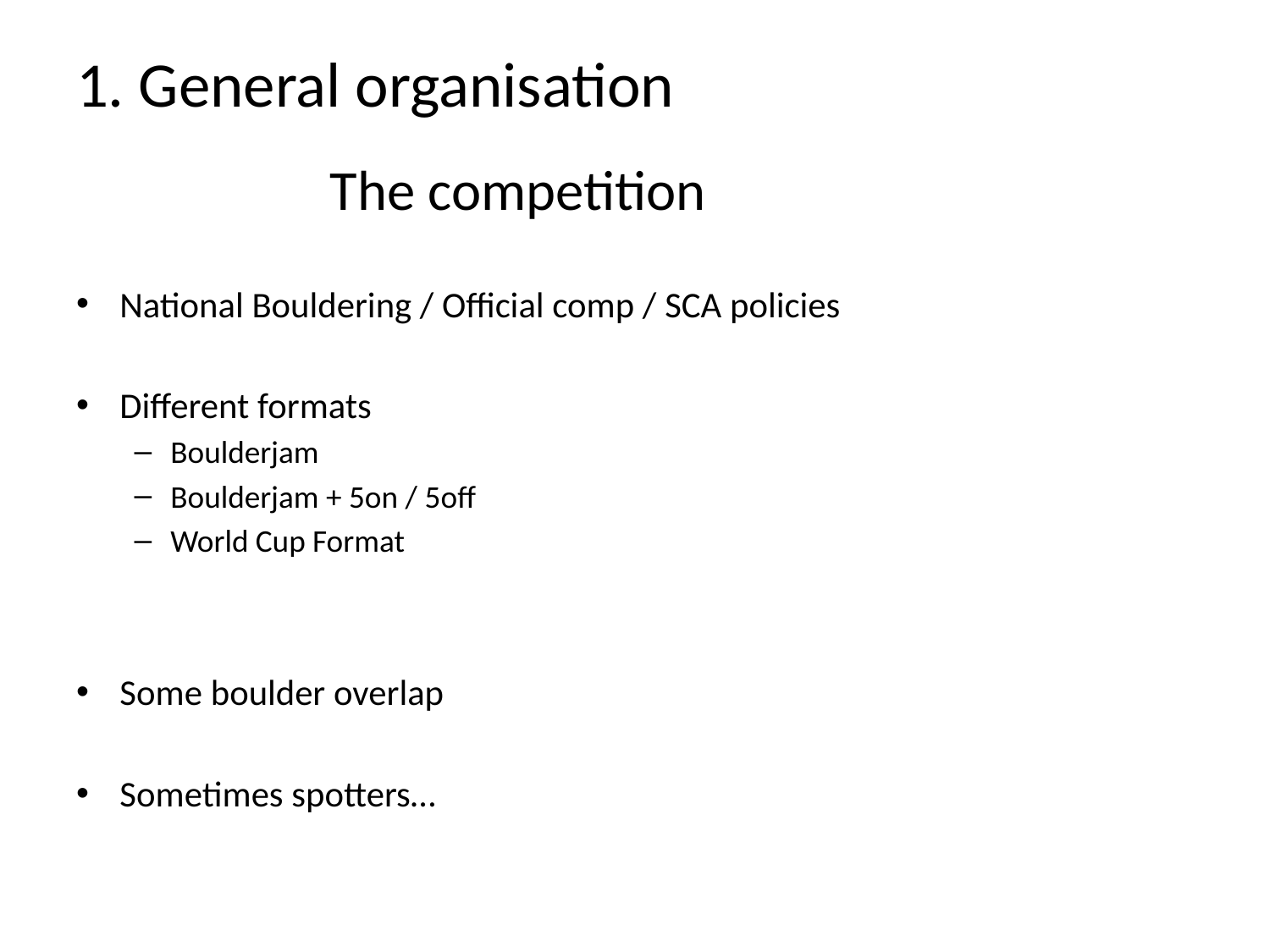

# 1. General organisation
The competition
National Bouldering / Official comp / SCA policies

Different formats
Boulderjam
Boulderjam + 5on / 5off
World Cup Format

Some boulder overlap

Sometimes spotters…